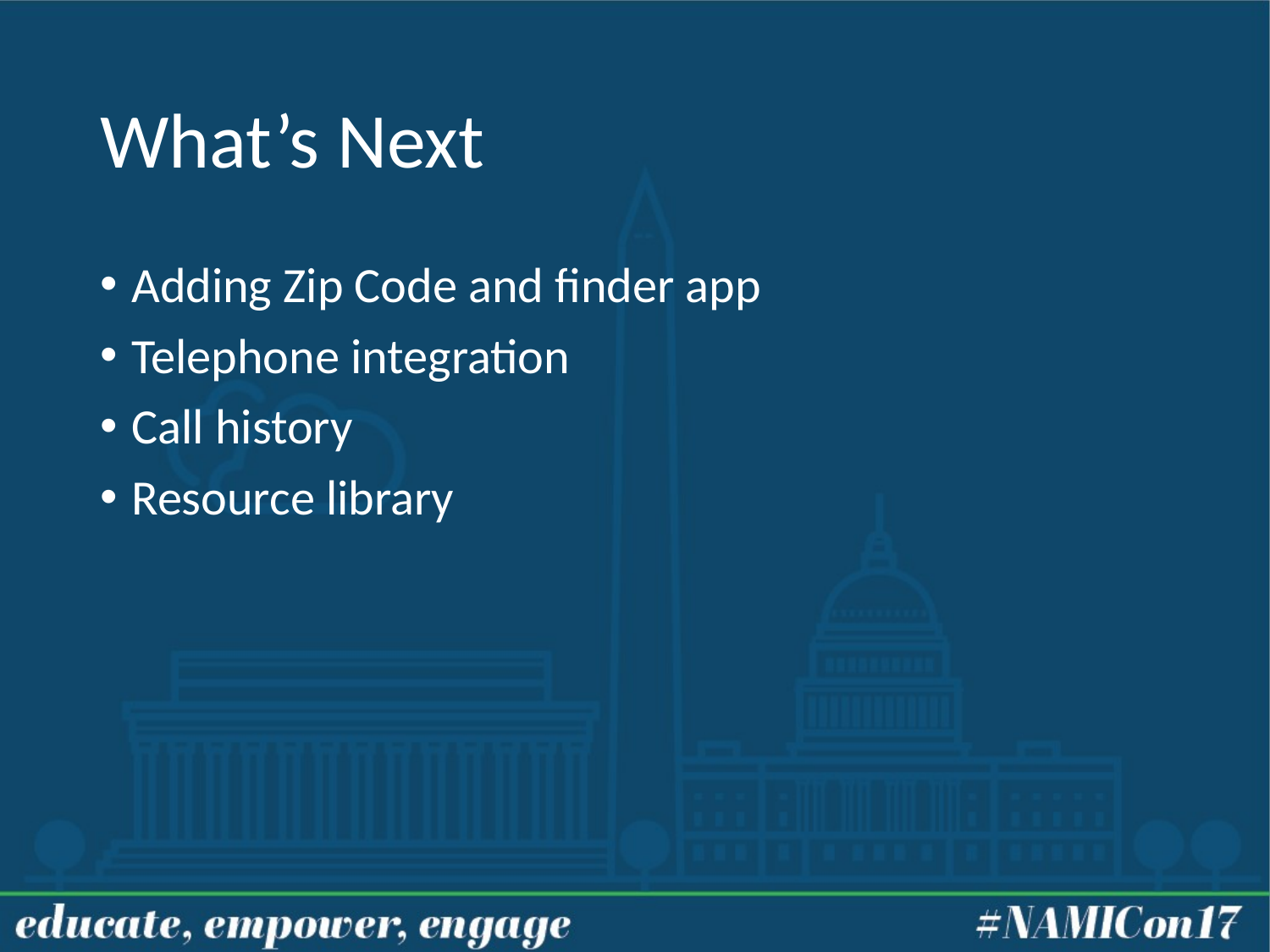

# What’s Next
Adding Zip Code and finder app
Telephone integration
Call history
Resource library